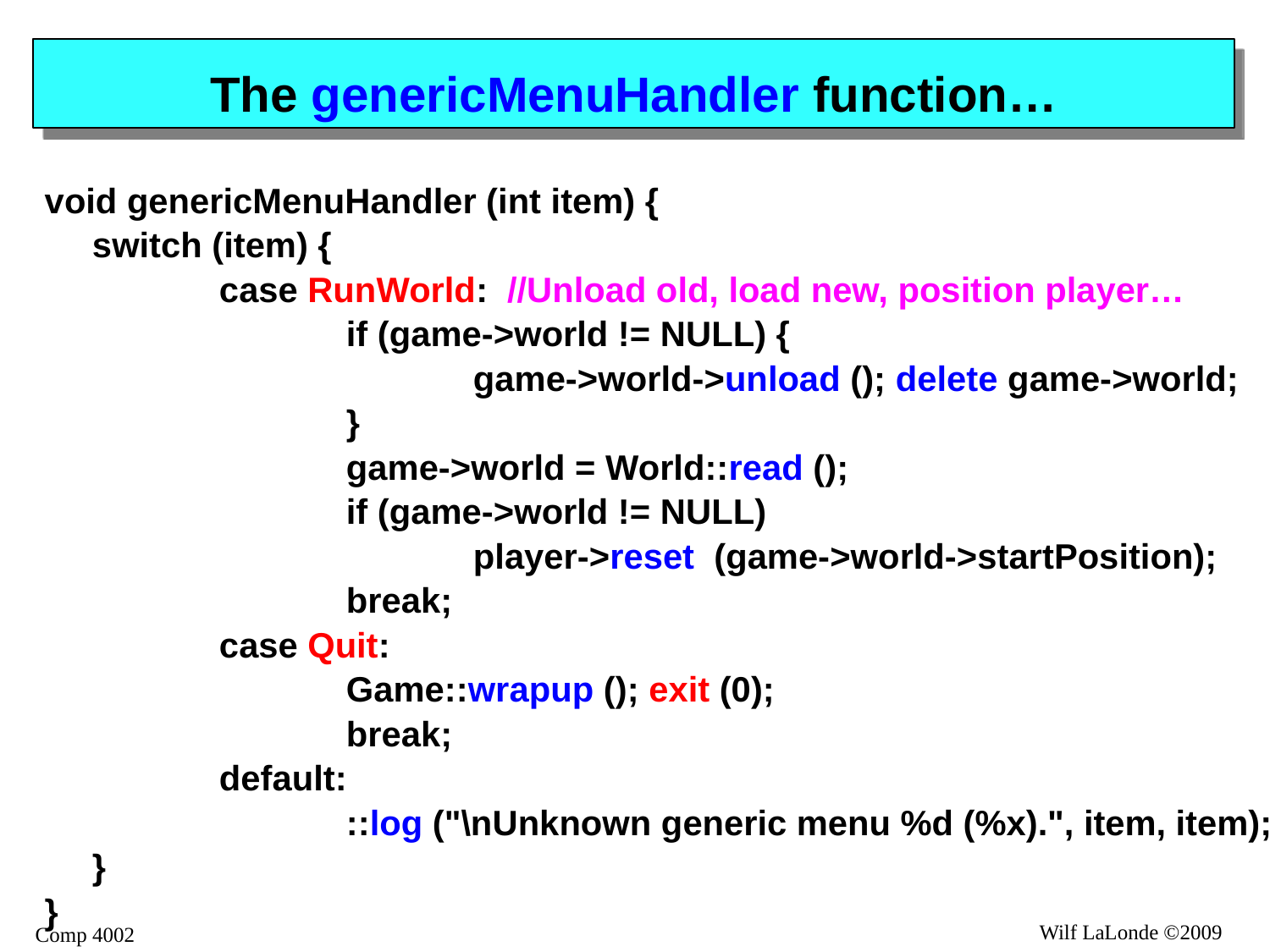

# The genericMenuHandler function…
void genericMenuHandler (int item) {
	switch (item) {
		case RunWorld:  //Unload old, load new, position player…
			if (game->world != NULL) {
				game->world->unload (); delete game->world;
			}
			game->world = World::read ();
			if (game->world != NULL)
				player->reset  (game->world->startPosition);
			break;
		case Quit:
			Game::wrapup (); exit (0);
			break;
		default:
			::log ("\nUnknown generic menu %d (%x).", item, item);
	}
}